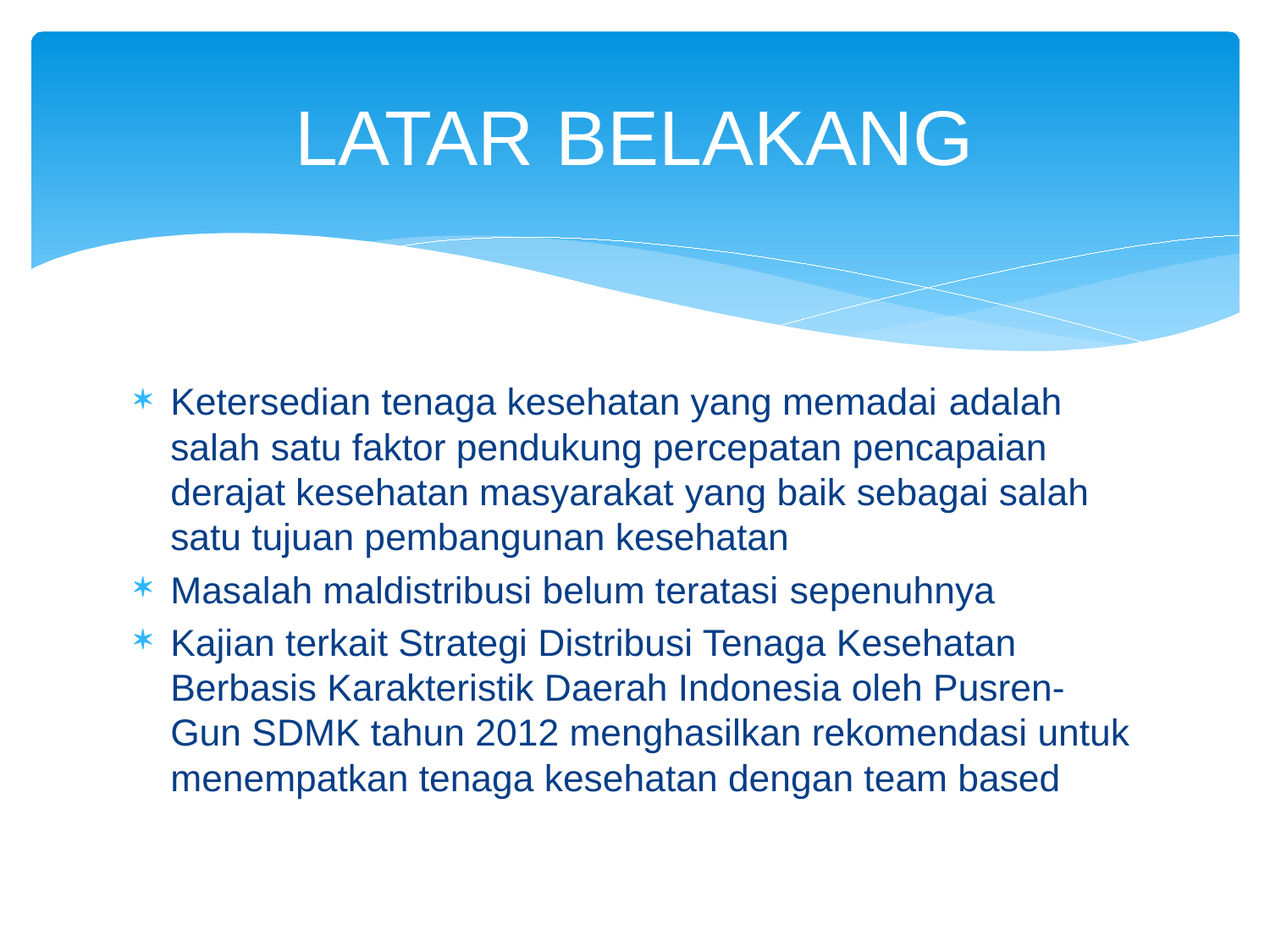

# LATAR BELAKANG
Ketersedian tenaga kesehatan yang memadai adalah salah satu faktor pendukung percepatan pencapaian derajat kesehatan masyarakat yang baik sebagai salah satu tujuan pembangunan kesehatan
Masalah maldistribusi belum teratasi sepenuhnya
Kajian terkait Strategi Distribusi Tenaga Kesehatan Berbasis Karakteristik Daerah Indonesia oleh Pusren-Gun SDMK tahun 2012 menghasilkan rekomendasi untuk menempatkan tenaga kesehatan dengan team based